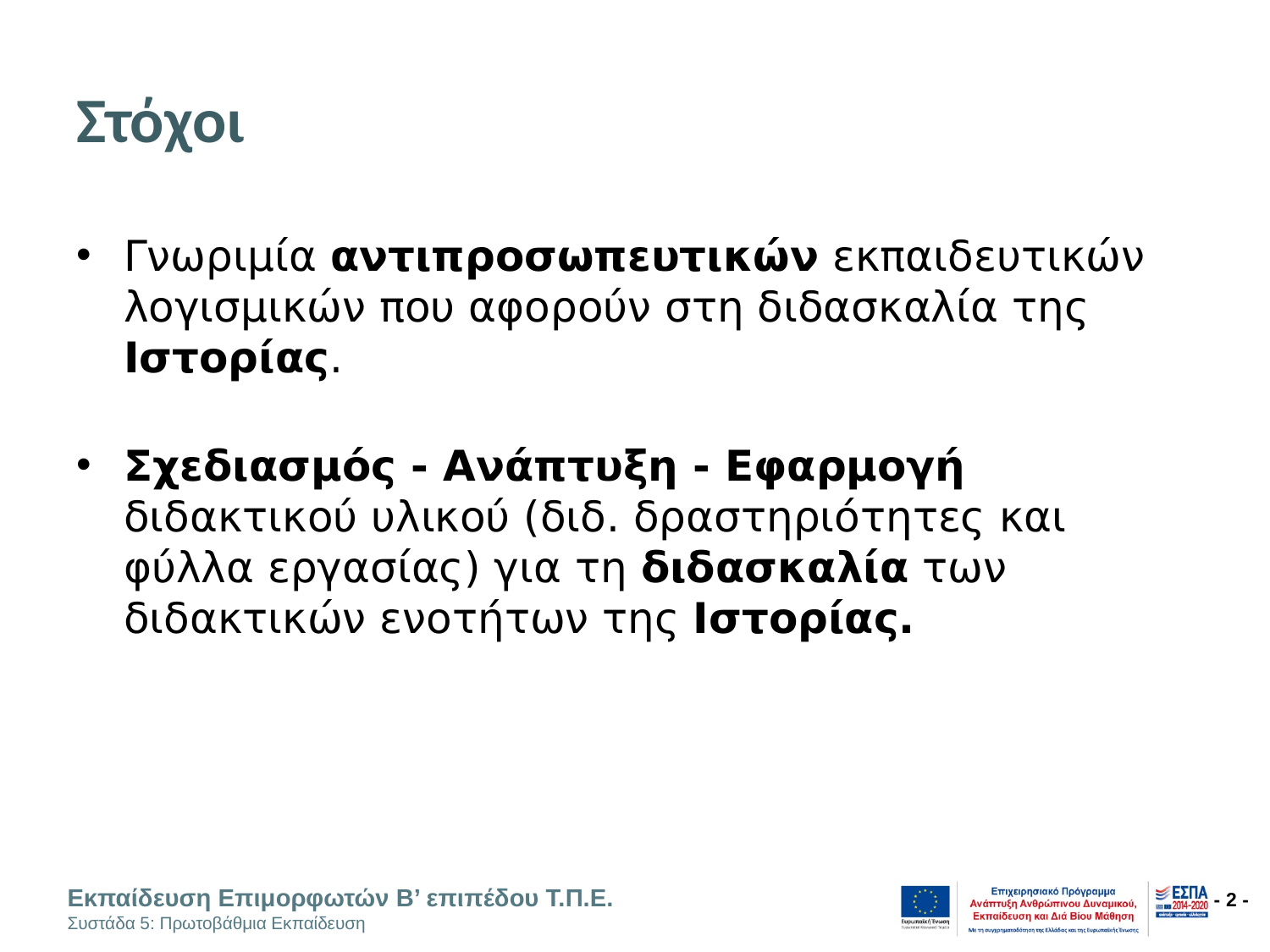

# Στόχοι
Γνωριμία αντιπροσωπευτικών εκπαιδευτικών λογισμικών που αφορούν στη διδασκαλία της Ιστορίας.

Σχεδιασμός - Ανάπτυξη - Εφαρμογή διδακτικού υλικού (διδ. δραστηριότητες και φύλλα εργασίας) για τη διδασκαλία των διδακτικών ενοτήτων της Ιστορίας.